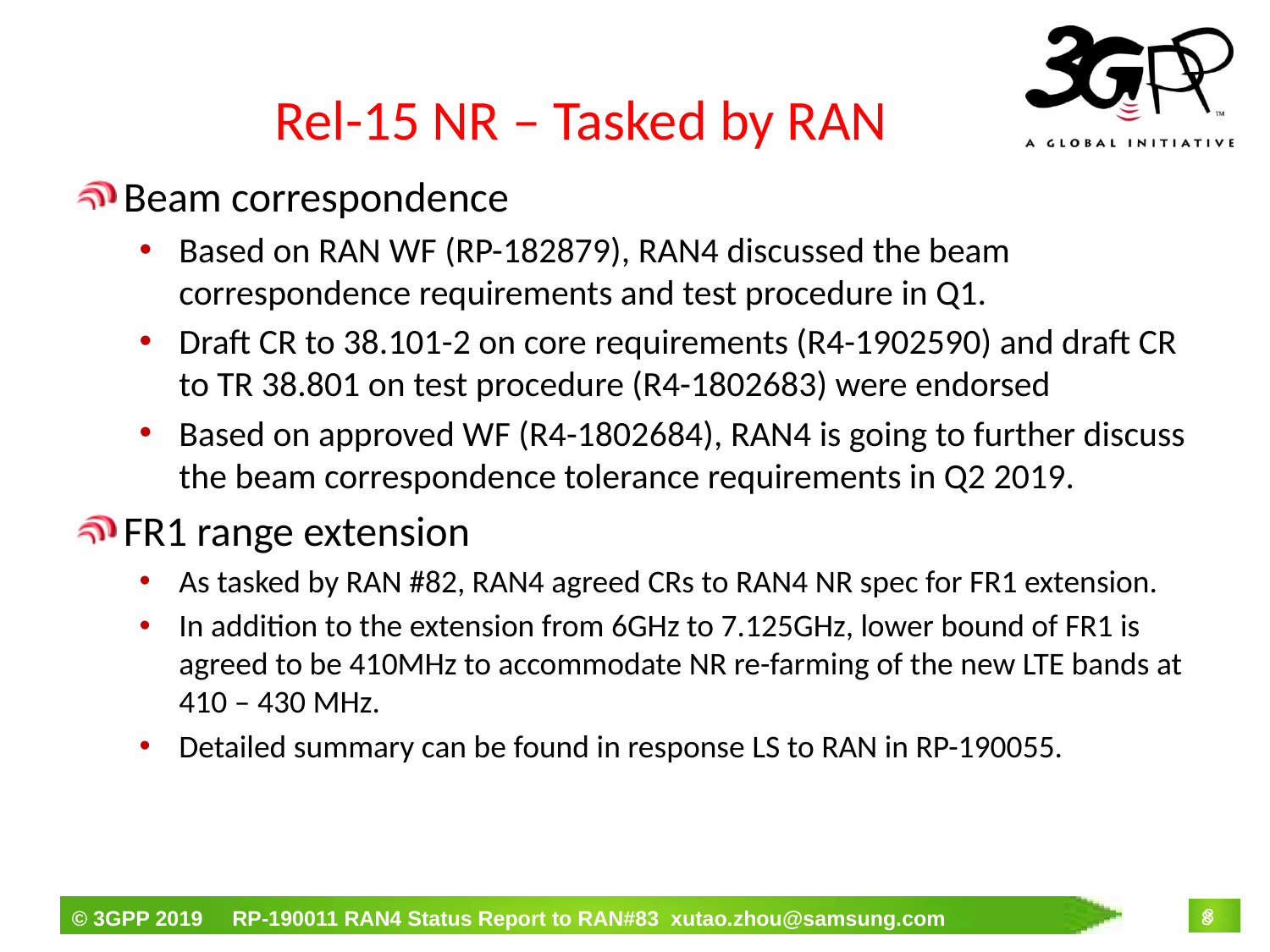

# Rel-15 NR – Tasked by RAN
Beam correspondence
Based on RAN WF (RP-182879), RAN4 discussed the beam correspondence requirements and test procedure in Q1.
Draft CR to 38.101-2 on core requirements (R4-1902590) and draft CR to TR 38.801 on test procedure (R4-1802683) were endorsed
Based on approved WF (R4-1802684), RAN4 is going to further discuss the beam correspondence tolerance requirements in Q2 2019.
FR1 range extension
As tasked by RAN #82, RAN4 agreed CRs to RAN4 NR spec for FR1 extension.
In addition to the extension from 6GHz to 7.125GHz, lower bound of FR1 is agreed to be 410MHz to accommodate NR re-farming of the new LTE bands at 410 – 430 MHz.
Detailed summary can be found in response LS to RAN in RP-190055.

8